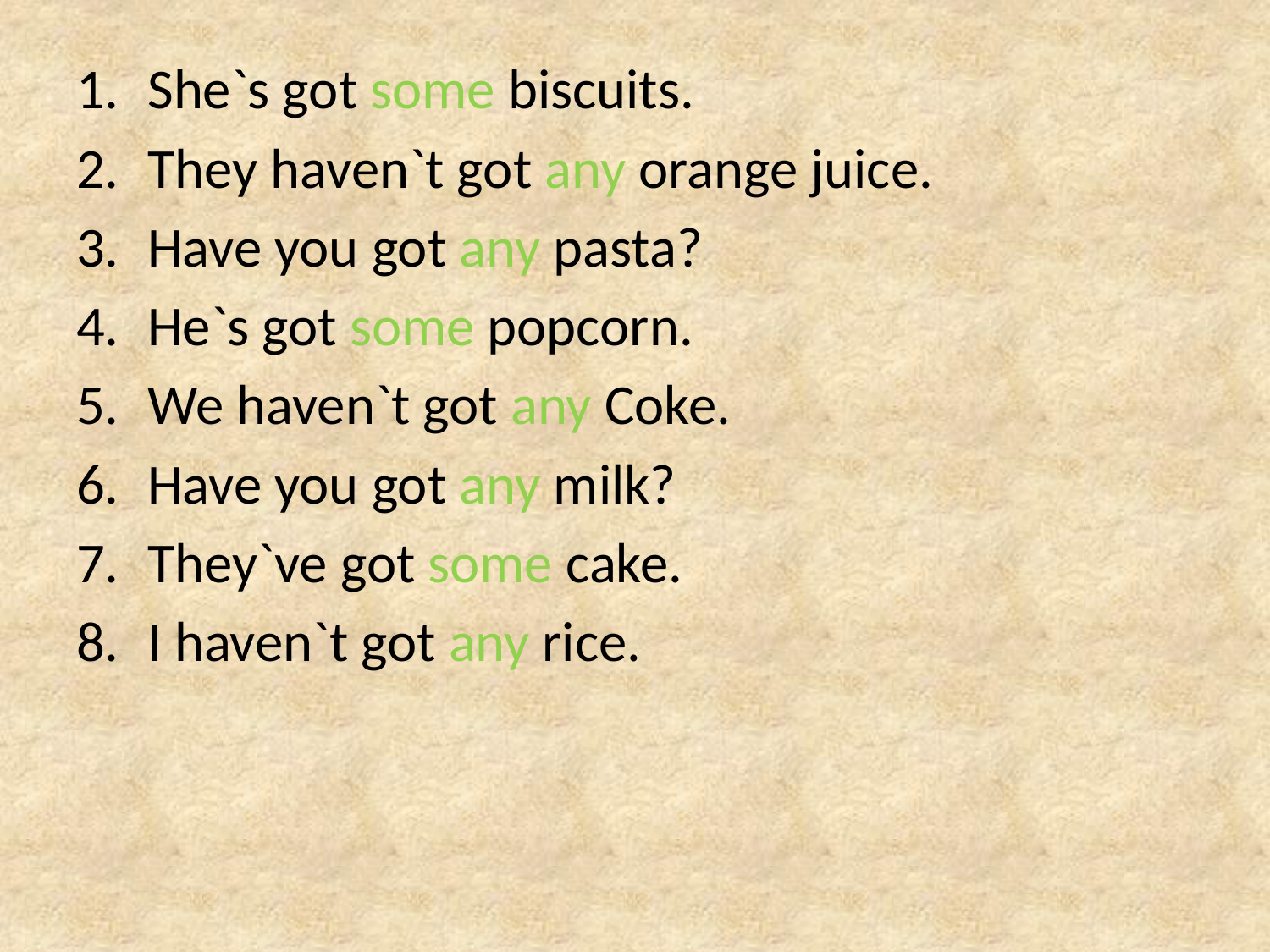

#
She`s got some biscuits.
They haven`t got any orange juice.
Have you got any pasta?
He`s got some popcorn.
We haven`t got any Coke.
Have you got any milk?
They`ve got some cake.
I haven`t got any rice.